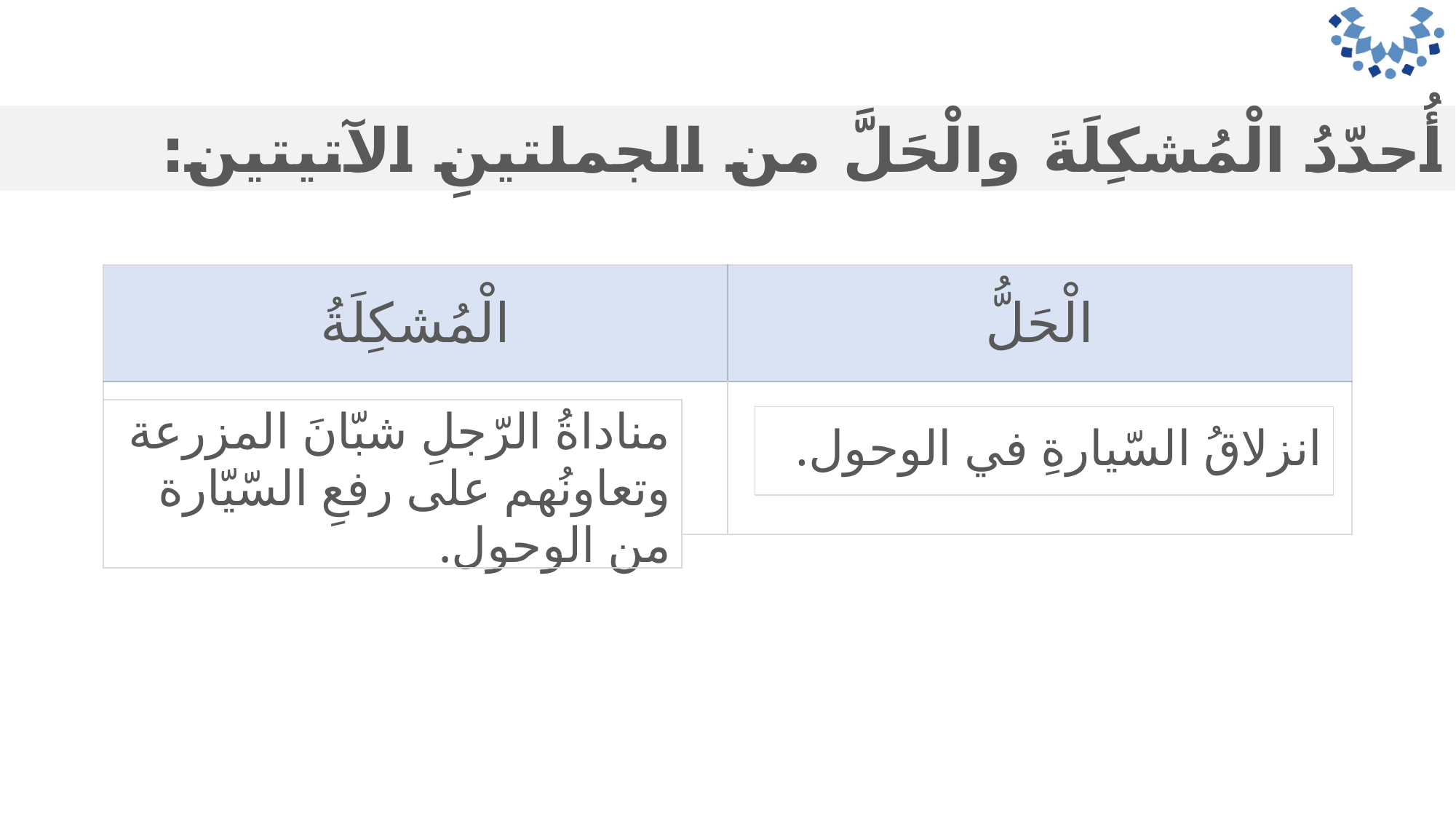

أُحدّدُ الْمُشكِلَةَ والْحَلَّ من الجملتينِ الآتيتين:
| الْمُشكِلَةُ | الْحَلُّ |
| --- | --- |
|  |  |
| مناداةُ الرّجلِ شبّانَ المزرعة وتعاونُهم على رفعِ السّيّارة من الوحول. |
| --- |

| انزلاقُ السّيارةِ في الوحول. |
| --- |